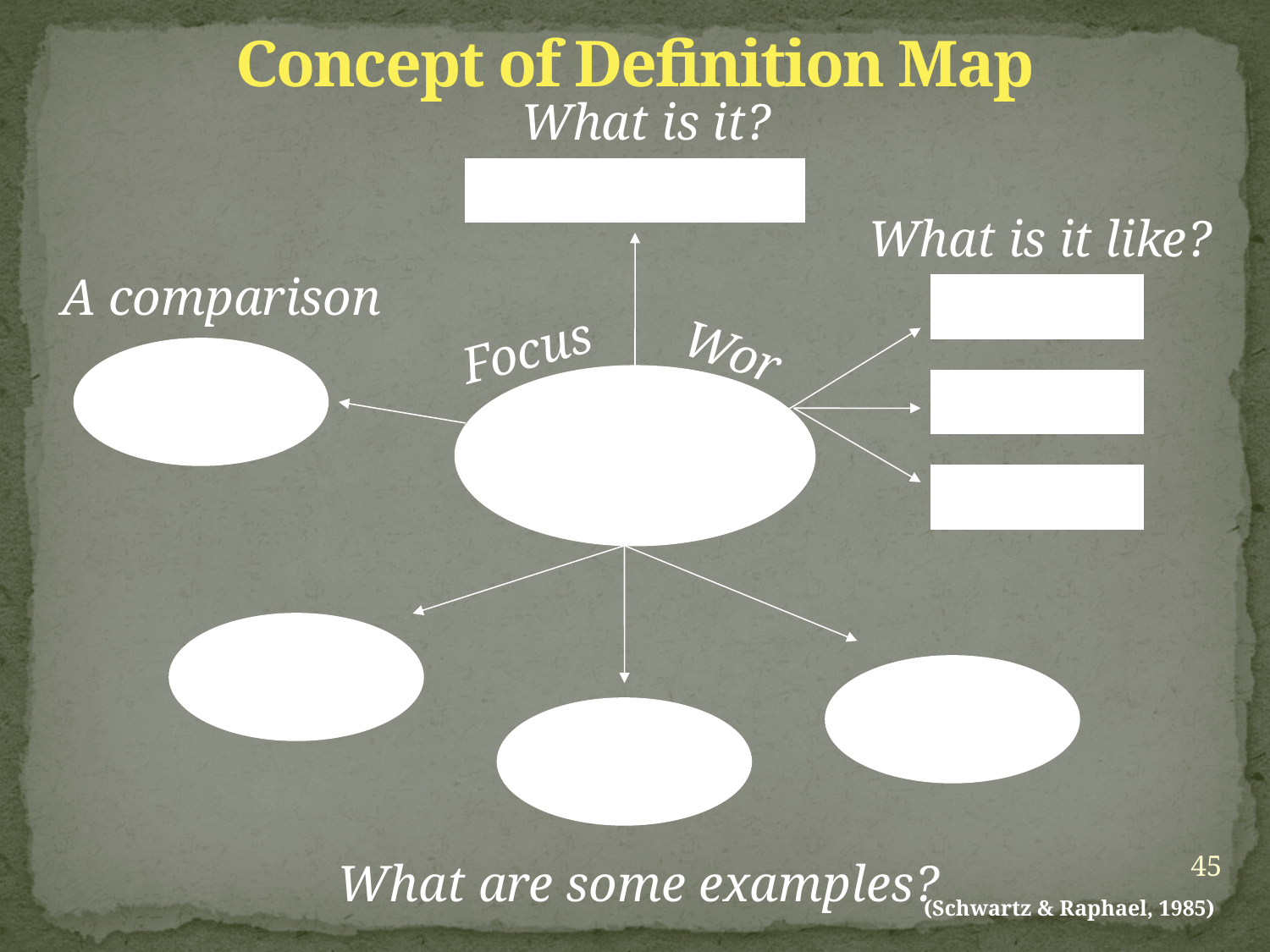

Concept of Definition Map
What is it?

What is it like?

A comparison

Focus
Word

45
What are some examples?
(Schwartz & Raphael, 1985)